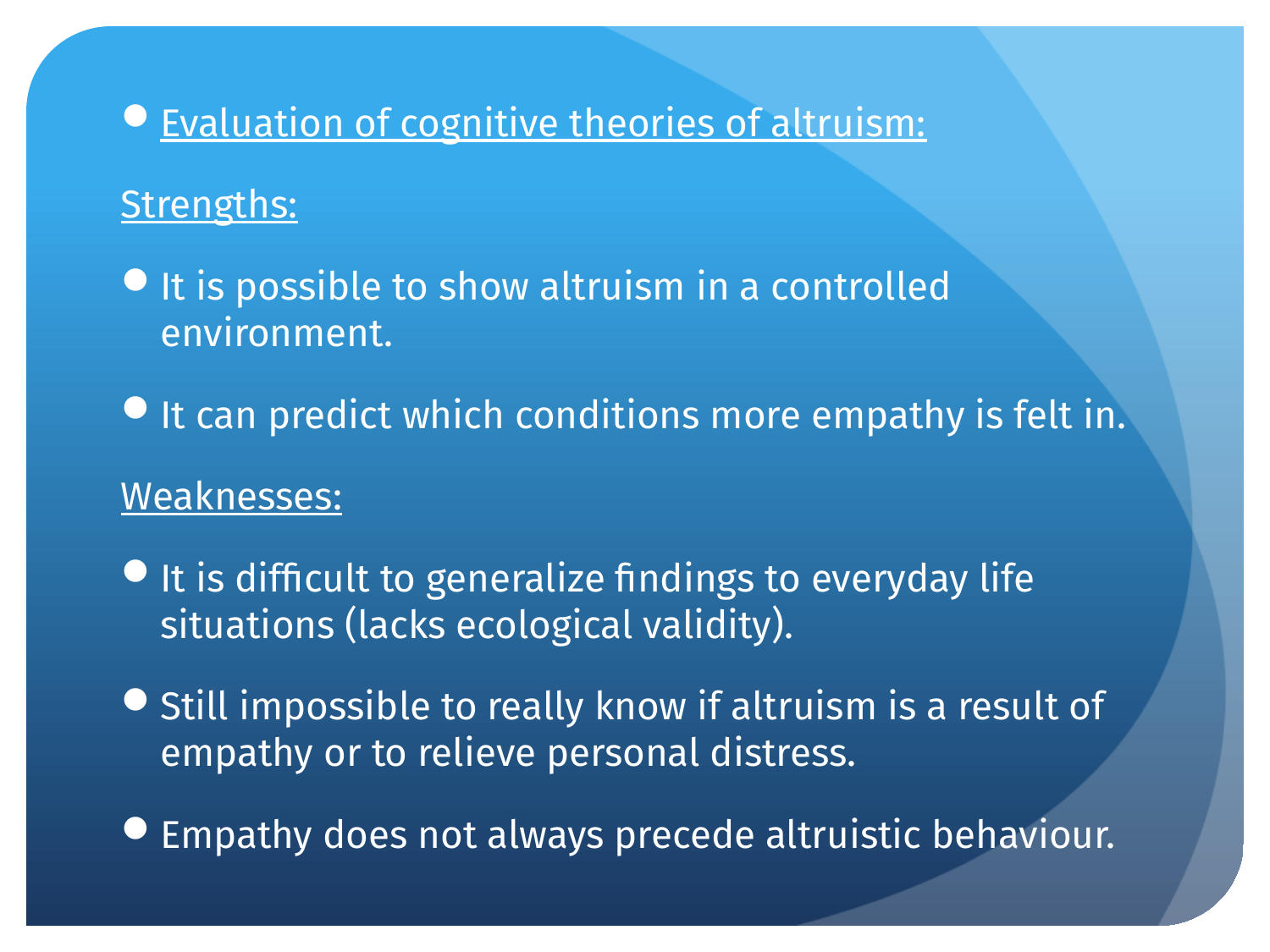

Evaluation of cognitive theories of altruism:
Strengths:
It is possible to show altruism in a controlled environment.
It can predict which conditions more empathy is felt in.
Weaknesses:
It is difficult to generalize findings to everyday life situations (lacks ecological validity).
Still impossible to really know if altruism is a result of empathy or to relieve personal distress.
Empathy does not always precede altruistic behaviour.